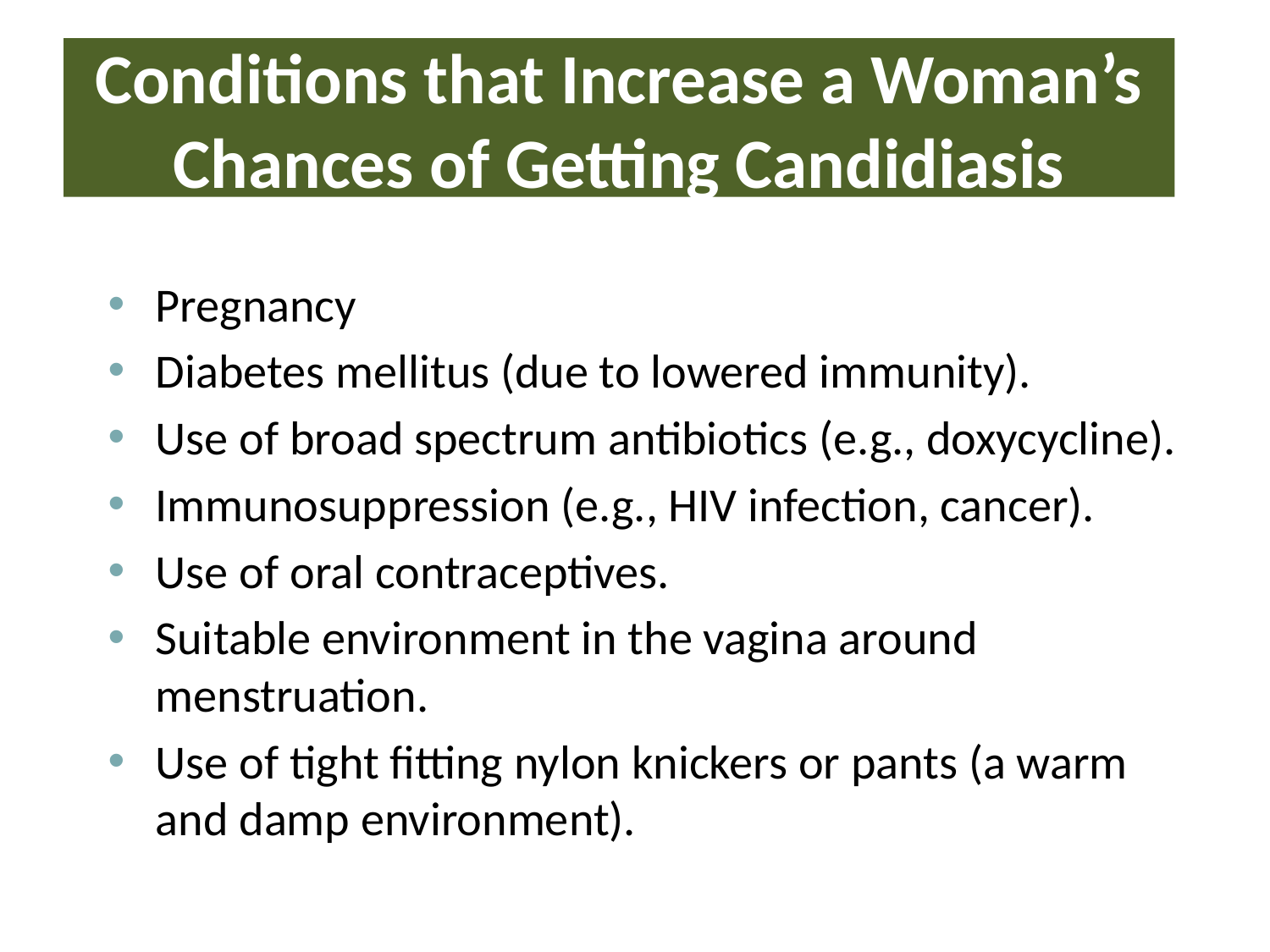

# Conditions that Increase a Woman’s Chances of Getting Candidiasis

Pregnancy
Diabetes mellitus (due to lowered immunity).
Use of broad spectrum antibiotics (e.g., doxycycline).
Immunosuppression (e.g., HIV infection, cancer).
Use of oral contraceptives.
Suitable environment in the vagina around menstruation.
Use of tight fitting nylon knickers or pants (a warm and damp environment).